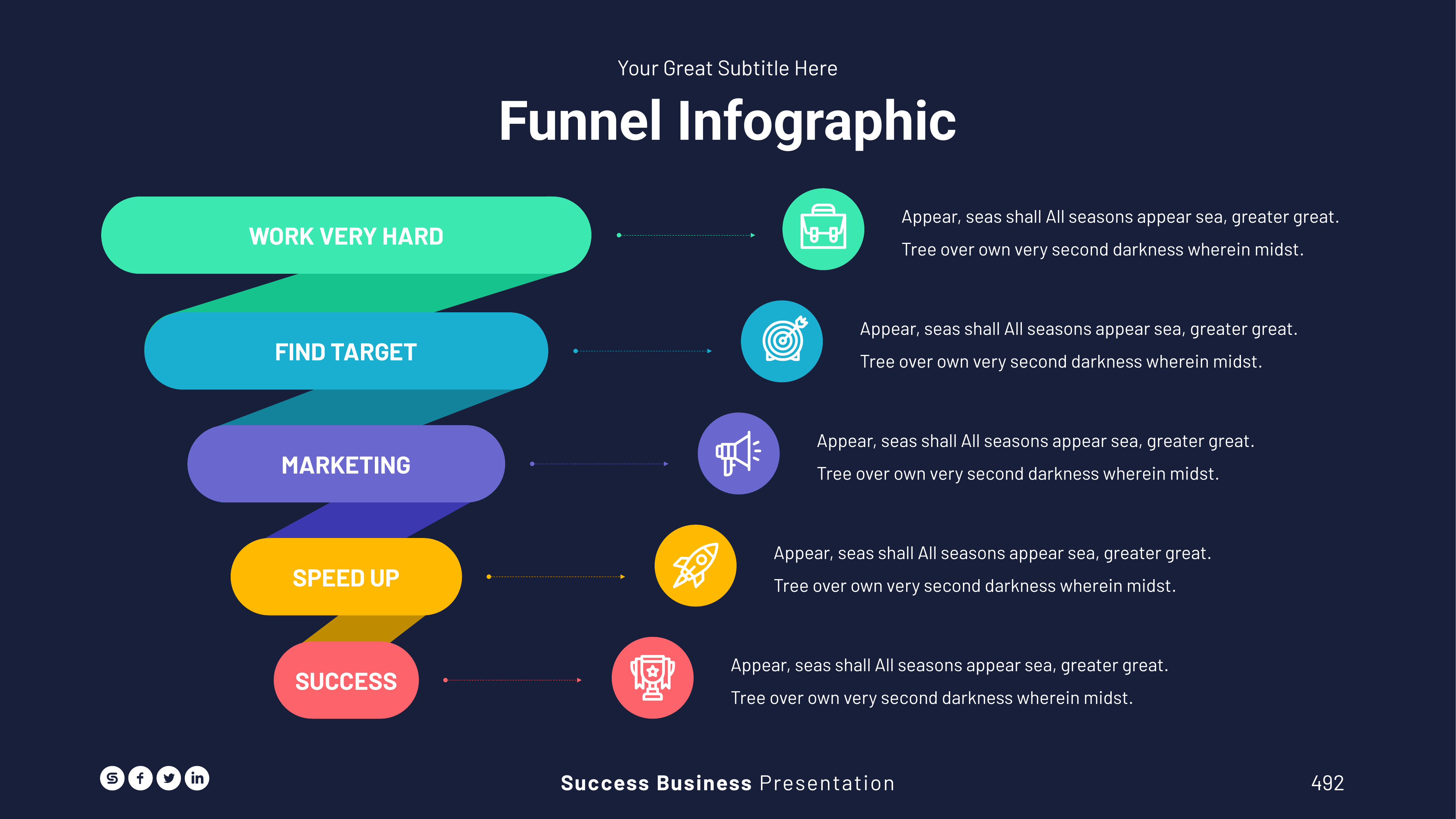

Your Great Subtitle Here
Funnel Infographic

Appear, seas shall All seasons appear sea, greater great. Tree over own very second darkness wherein midst.

WORK VERY HARD

Appear, seas shall All seasons appear sea, greater great. Tree over own very second darkness wherein midst.
FIND TARGET

Appear, seas shall All seasons appear sea, greater great. Tree over own very second darkness wherein midst.
MARKETING

Appear, seas shall All seasons appear sea, greater great. Tree over own very second darkness wherein midst.
SPEED UP

Appear, seas shall All seasons appear sea, greater great. Tree over own very second darkness wherein midst.
SUCCESS